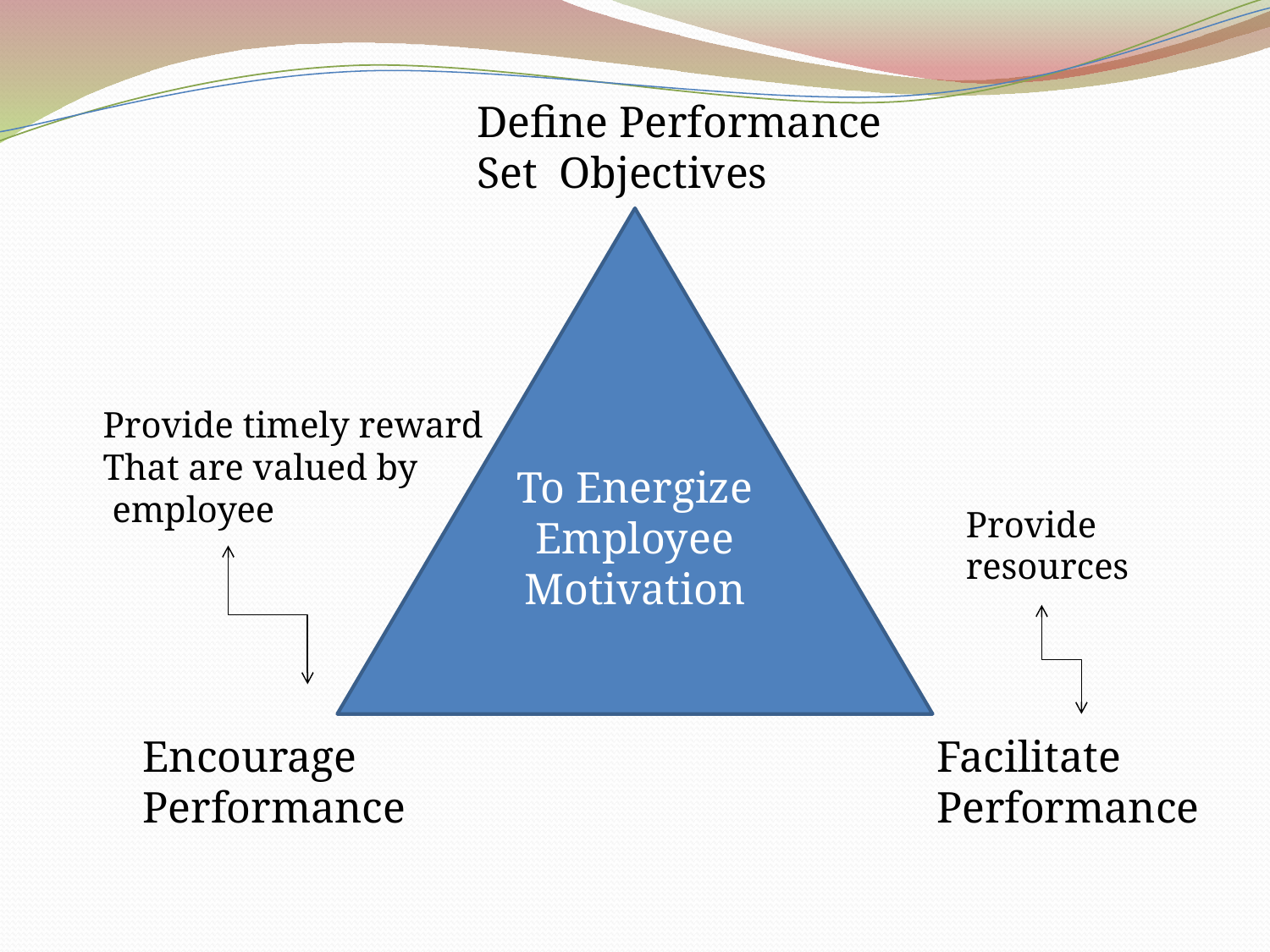

Define Performance
Set  Objectives
To Energize
Employee
Motivation

Provide timely reward
That are valued by
 employee
Provide
resources
Encourage
Performance
Facilitate
Performance